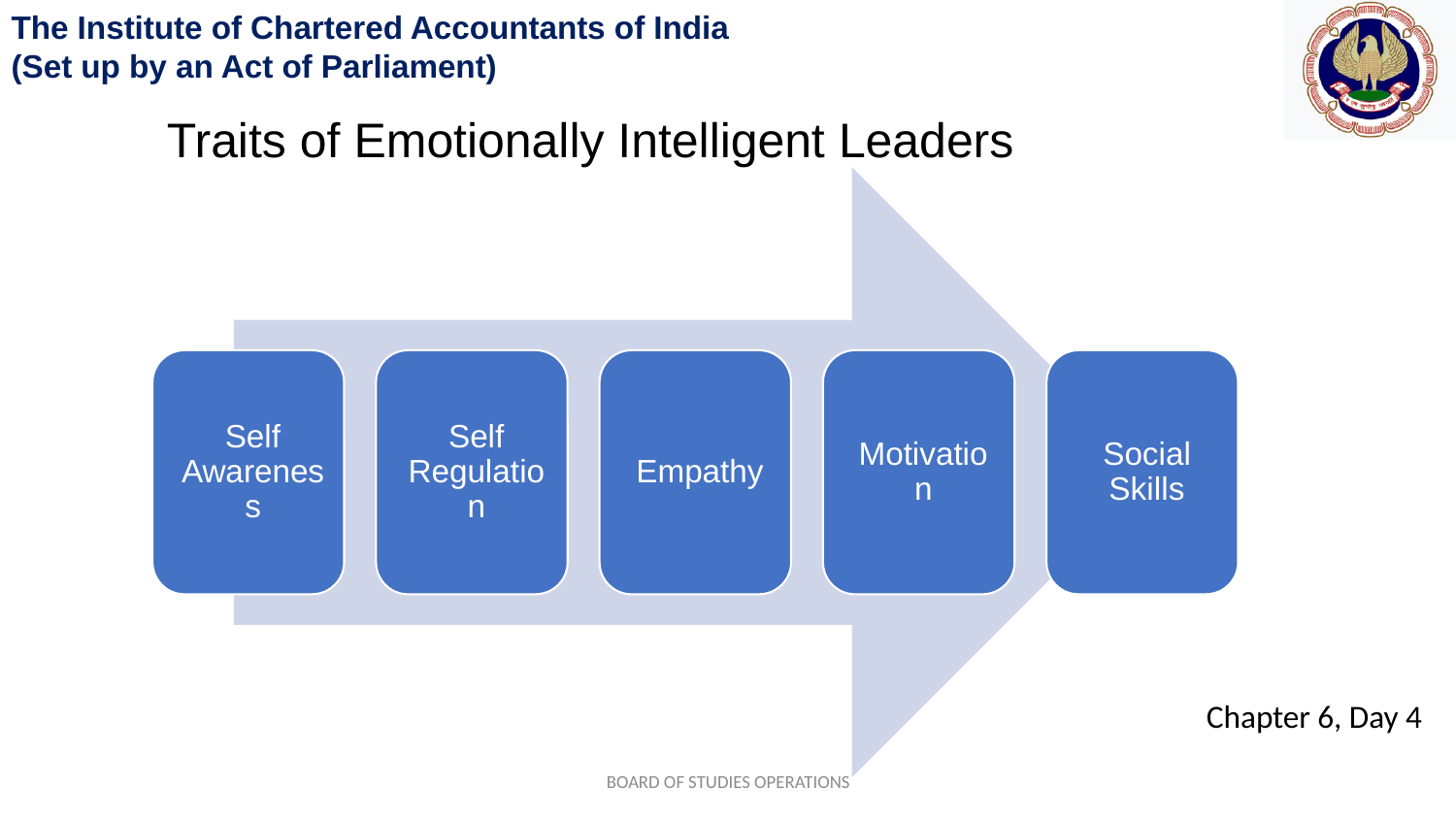

Traits of Emotionally Intelligent Leaders
Self Awareness
Self Regulation
Empathy
Motivation
Social Skills
BOARD OF STUDIES OPERATIONS